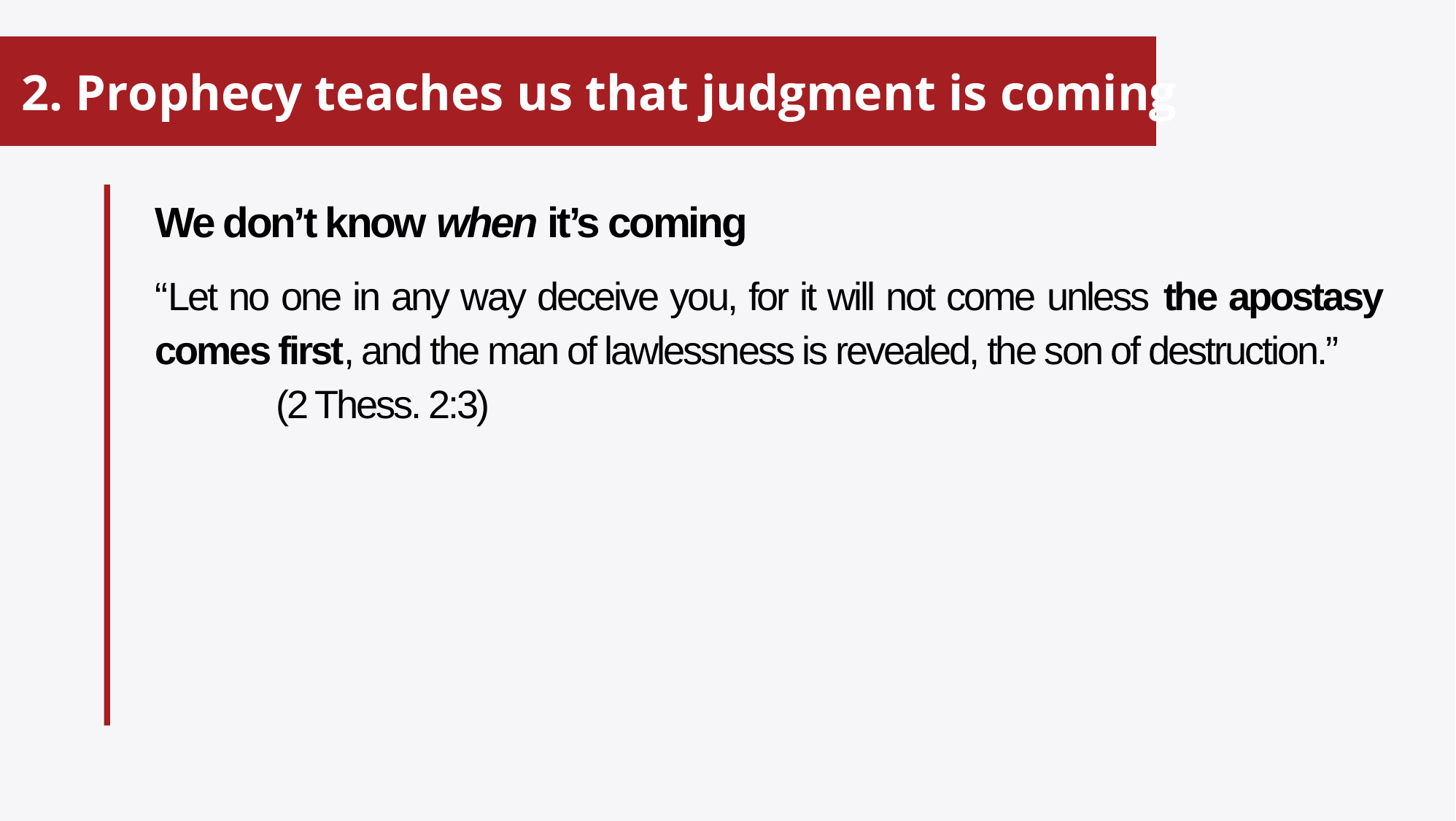

# 2. Prophecy teaches us that judgment is coming
We don’t know when it’s coming
“Let no one in any way deceive you, for it will not come unless the apostasy comes first, and the man of lawlessness is revealed, the son of destruction.”                    (2 Thess. 2:3)